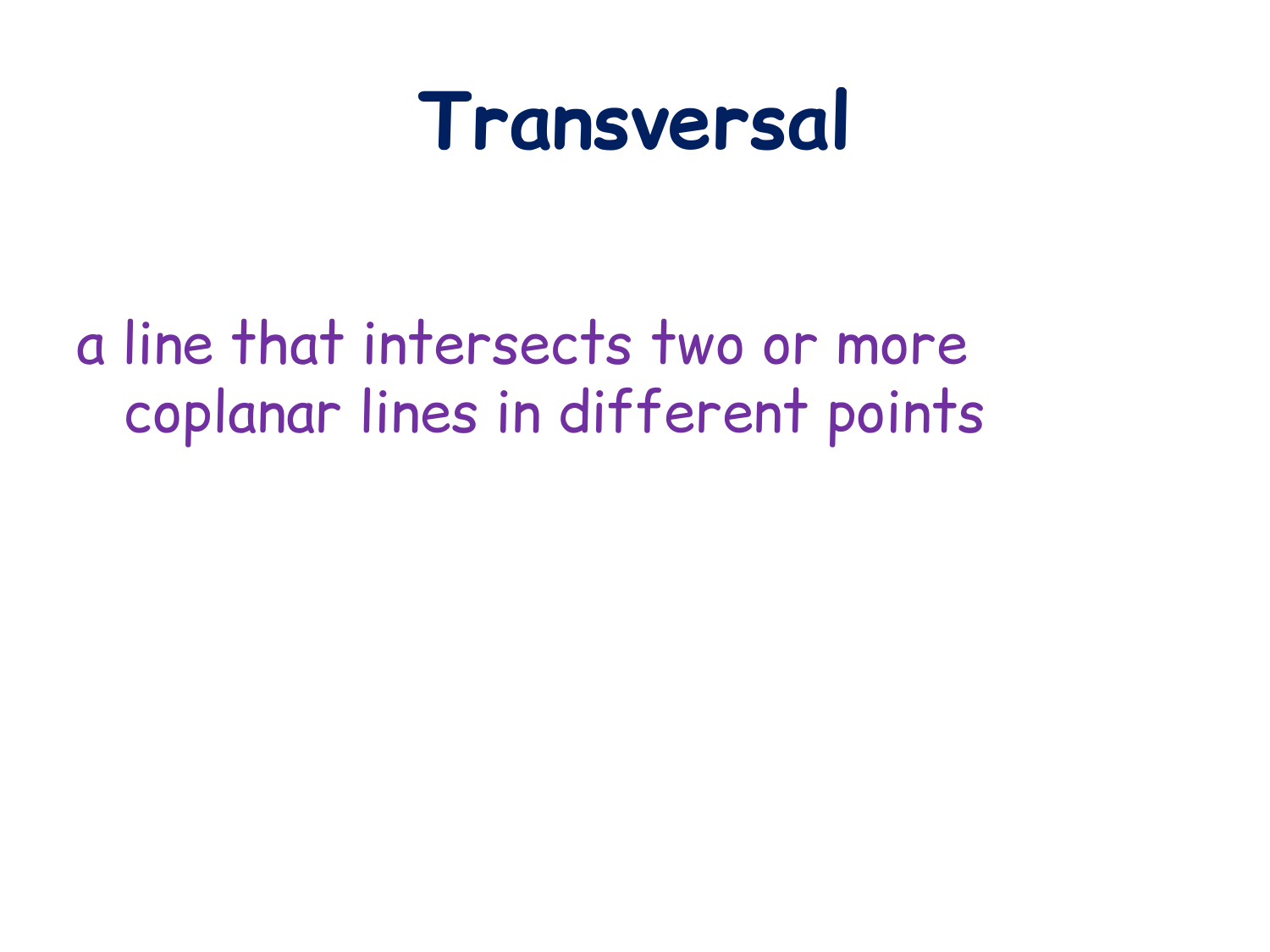

# Transversal

a line that intersects two or more coplanar lines in different points